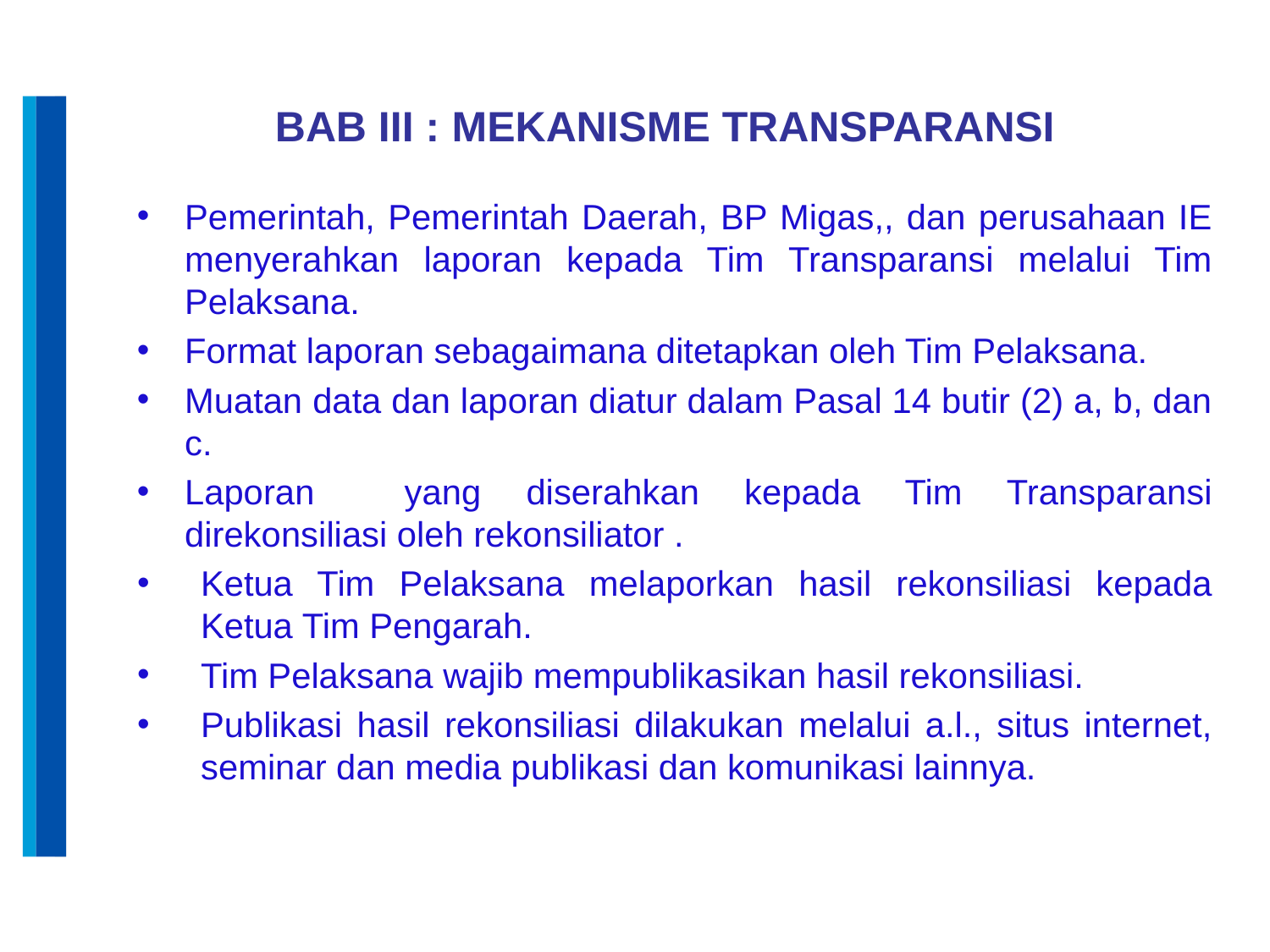

BAB III : MEKANISME TRANSPARANSI

Pemerintah, Pemerintah Daerah, BP Migas,, dan perusahaan IE menyerahkan laporan kepada Tim Transparansi melalui Tim Pelaksana.
Format laporan sebagaimana ditetapkan oleh Tim Pelaksana.
Muatan data dan laporan diatur dalam Pasal 14 butir (2) a, b, dan c.
Laporan  yang diserahkan kepada Tim Transparansi direkonsiliasi oleh rekonsiliator .
Ketua Tim Pelaksana melaporkan hasil rekonsiliasi kepada Ketua Tim Pengarah.
Tim Pelaksana wajib mempublikasikan hasil rekonsiliasi.
Publikasi hasil rekonsiliasi dilakukan melalui a.l., situs internet, seminar dan media publikasi dan komunikasi lainnya.